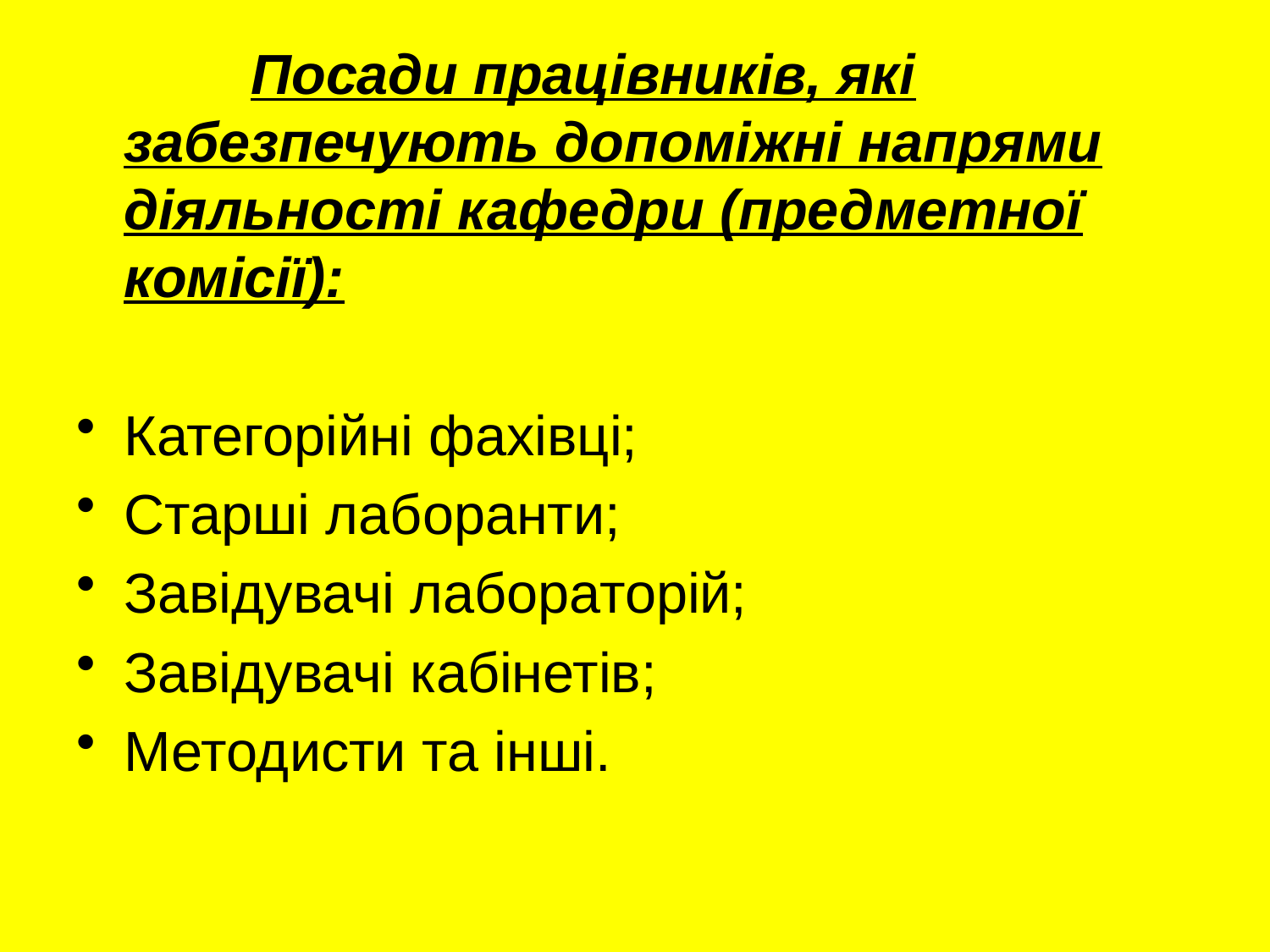

Посади працівників, які забезпечують допоміжні напрями діяльності кафедри (предметної комісії):

Категорійні фахівці;
Старші лаборанти;
Завідувачі лабораторій;
Завідувачі кабінетів;
Методисти та інші.